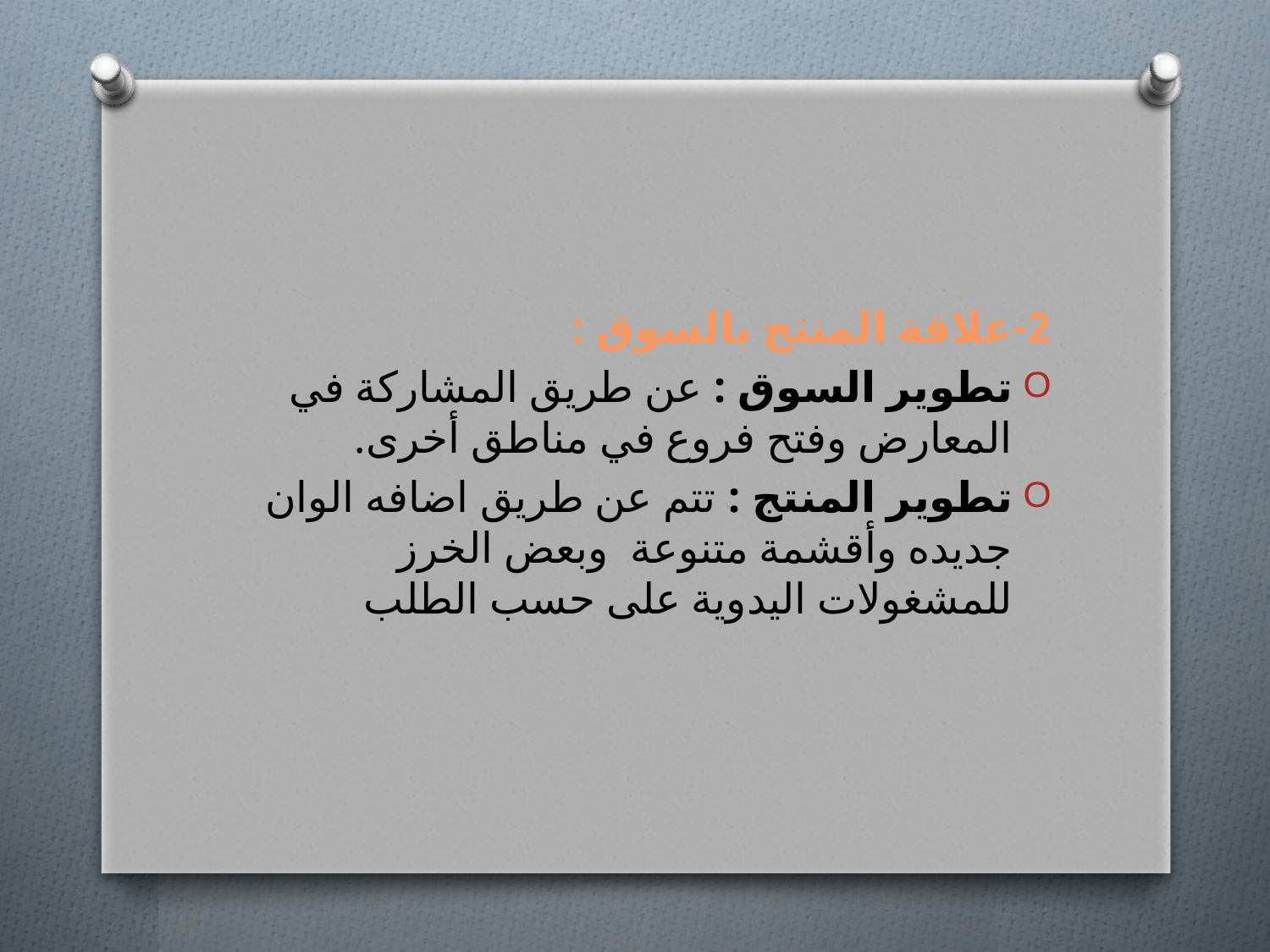

#
2-علاقة المنتج بالسوق :
تطوير السوق : عن طريق المشاركة في المعارض وفتح فروع في مناطق أخرى.
تطوير المنتج : تتم عن طريق اضافه الوان جديده وأقشمة متنوعة  وبعض الخرز للمشغولات اليدوية على حسب الطلب